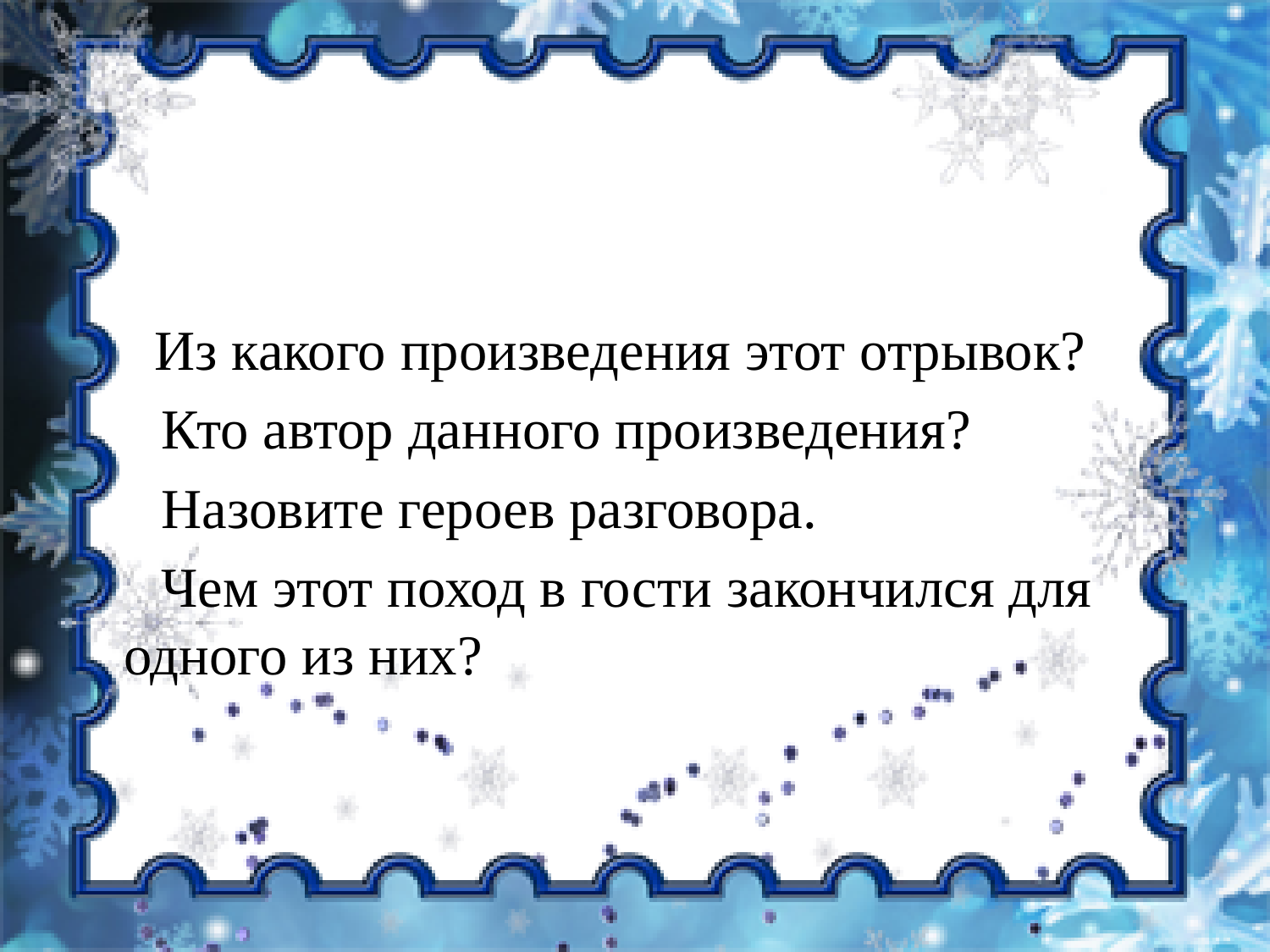

Из какого произведения этот отрывок?
      Кто автор данного произведения?
      Назовите героев разговора.
      Чем этот поход в гости закончился для одного из них?